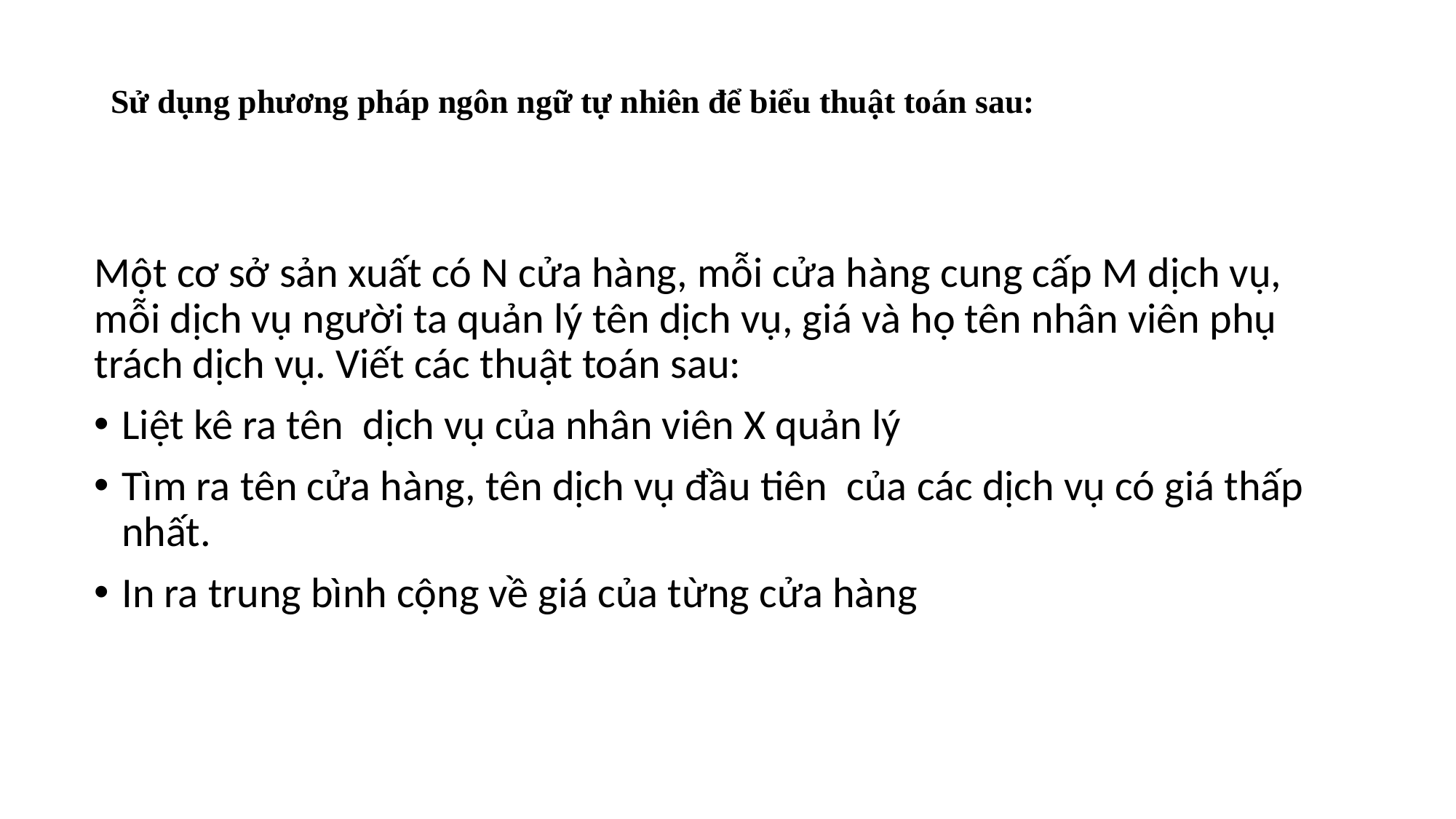

# Sử dụng phương pháp ngôn ngữ tự nhiên để biểu thuật toán sau:

Một cơ sở sản xuất có N cửa hàng, mỗi cửa hàng cung cấp M dịch vụ, mỗi dịch vụ người ta quản lý tên dịch vụ, giá và họ tên nhân viên phụ trách dịch vụ. Viết các thuật toán sau:
Liệt kê ra tên  dịch vụ của nhân viên X quản lý
Tìm ra tên cửa hàng, tên dịch vụ đầu tiên  của các dịch vụ có giá thấp nhất.
In ra trung bình cộng về giá của từng cửa hàng